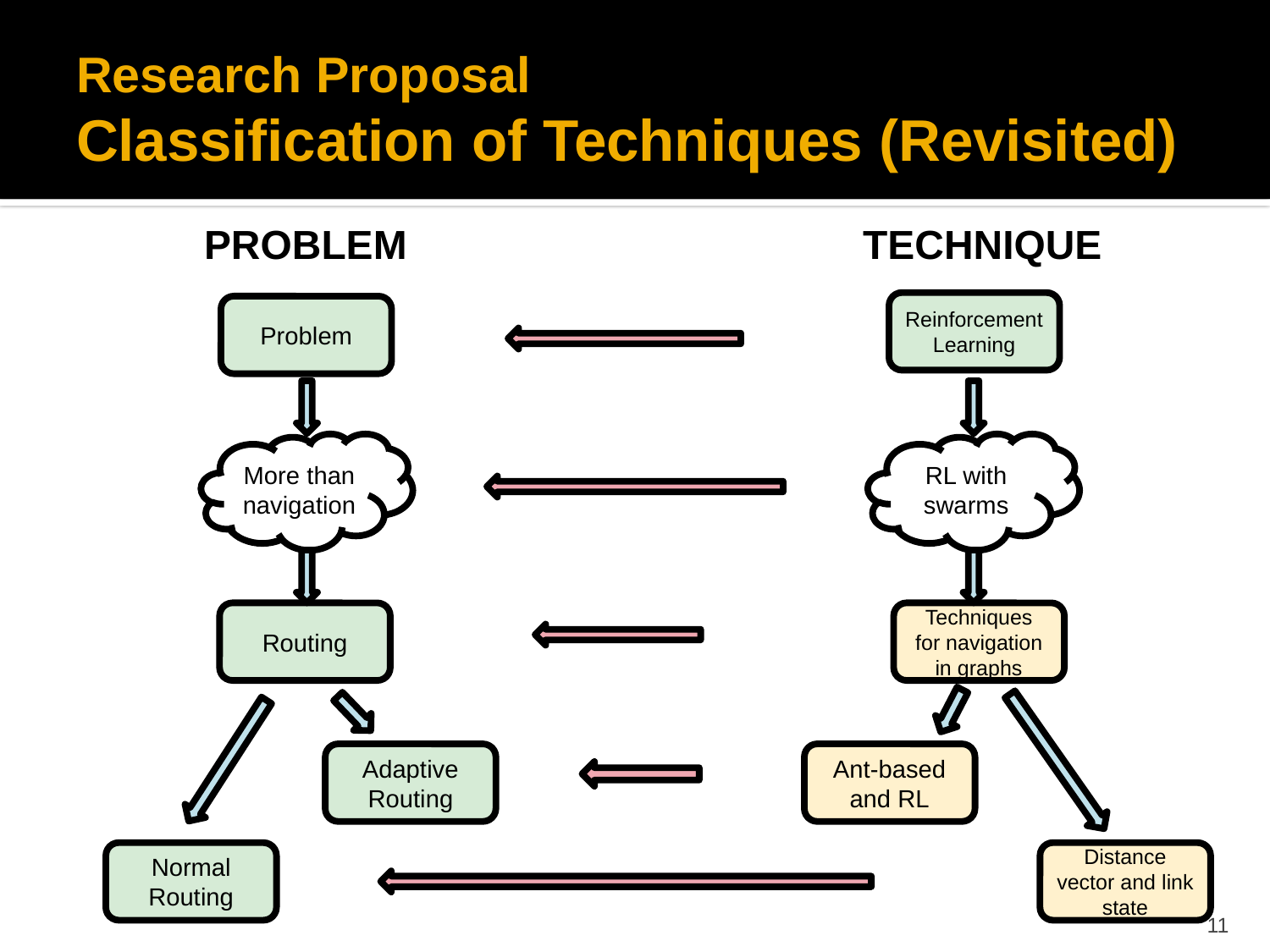

# Research Proposal Classification of Techniques (Revisited)
PROBLEM
TECHNIQUE

Reinforcement Learning
Problem

More than navigation
RL with swarms

Routing
Techniques for navigation in graphs

Adaptive Routing
Ant-based and RL
Normal Routing
Distance vector and link state
11